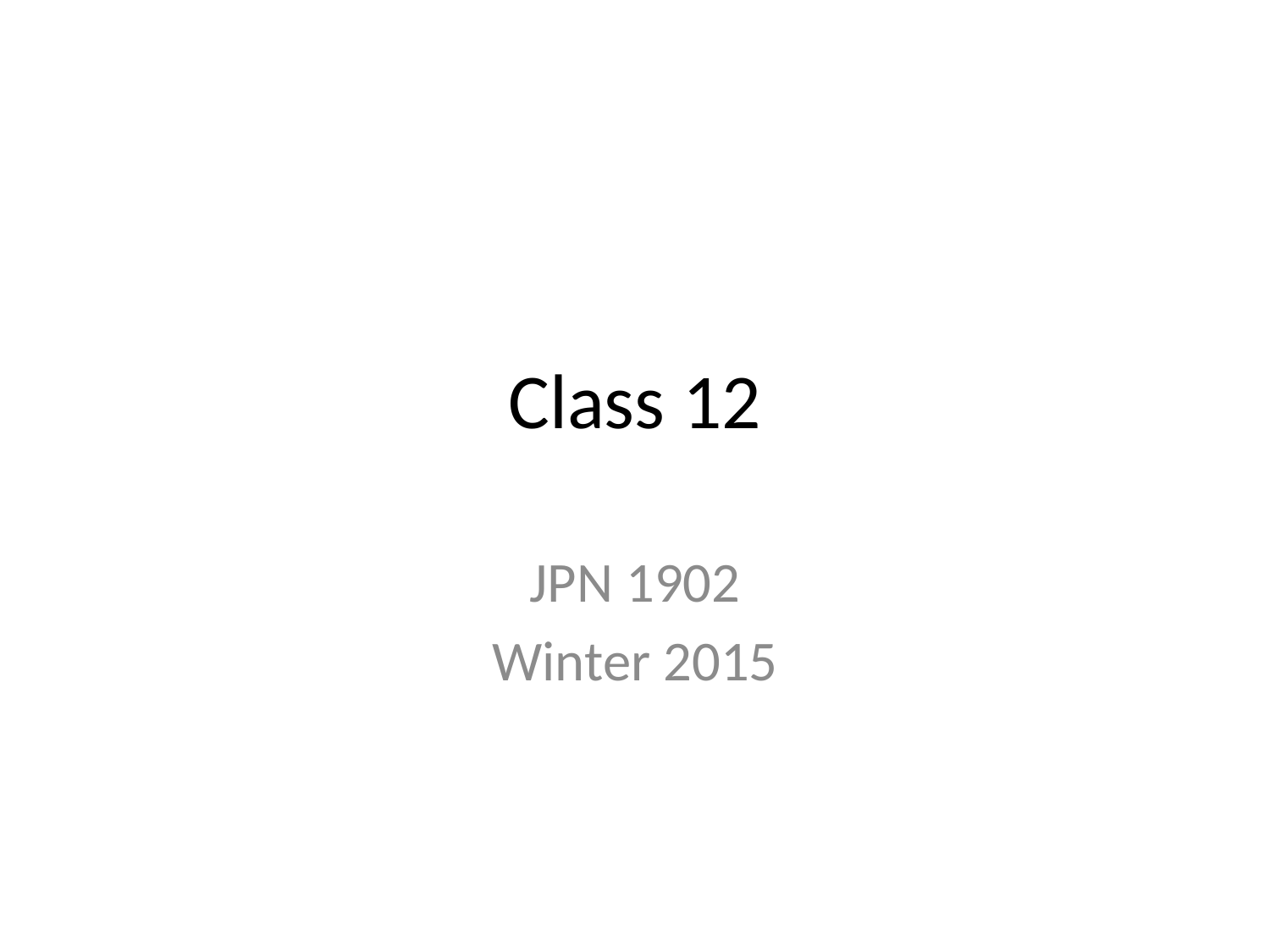

# Class 12
JPN 1902
Winter 2015